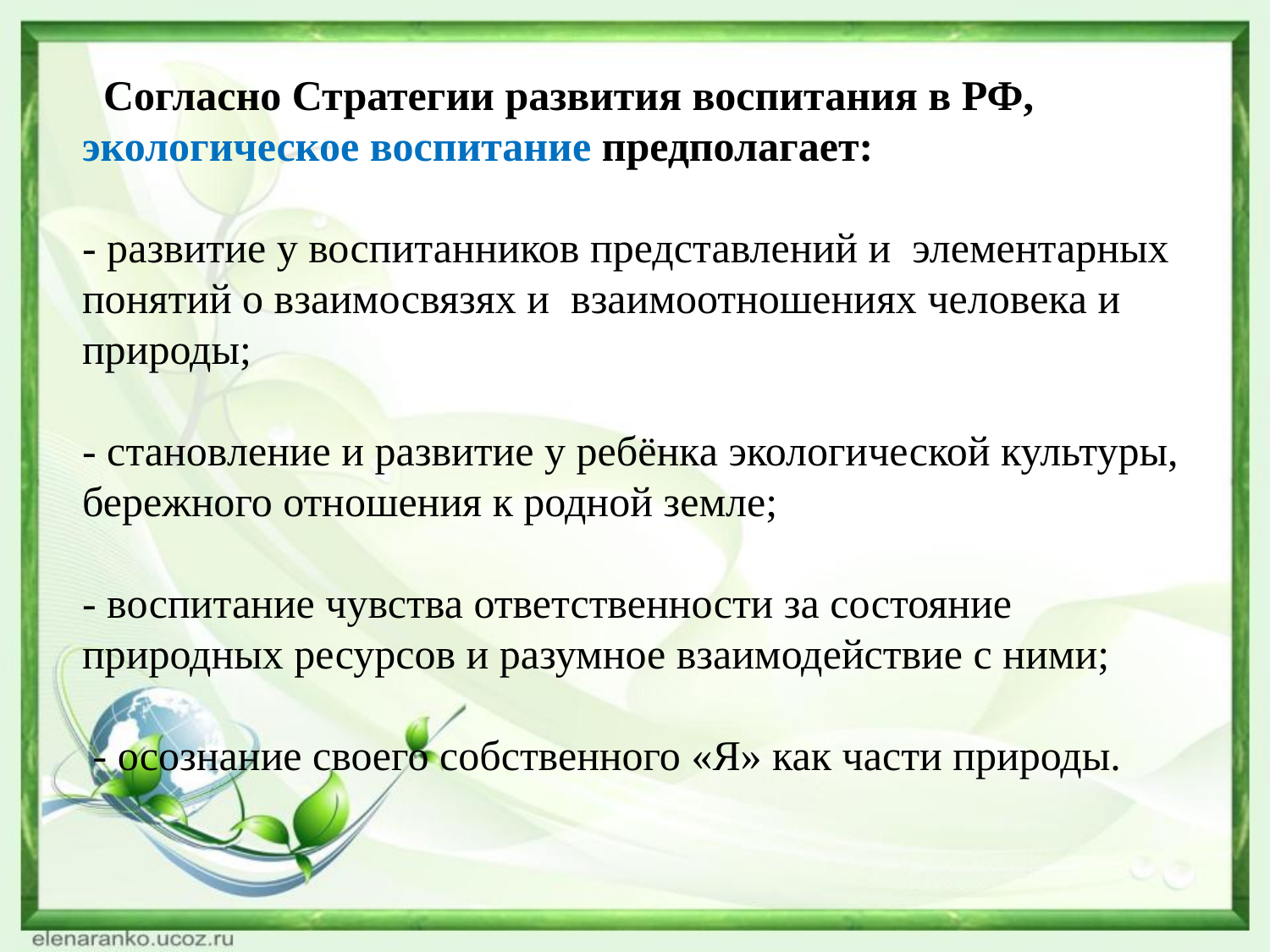

# Согласно Стратегии развития воспитания в РФ, экологическое воспитание предполагает: - развитие у воспитанников представлений и  элементарных понятий о взаимосвязях и  взаимоотношениях человека и природы; - становление и развитие у ребёнка экологической культуры, бережного отношения к родной земле; - воспитание чувства ответственности за состояние природных ресурсов и разумное взаимодействие с ними; - осознание своего собственного «Я» как части природы.